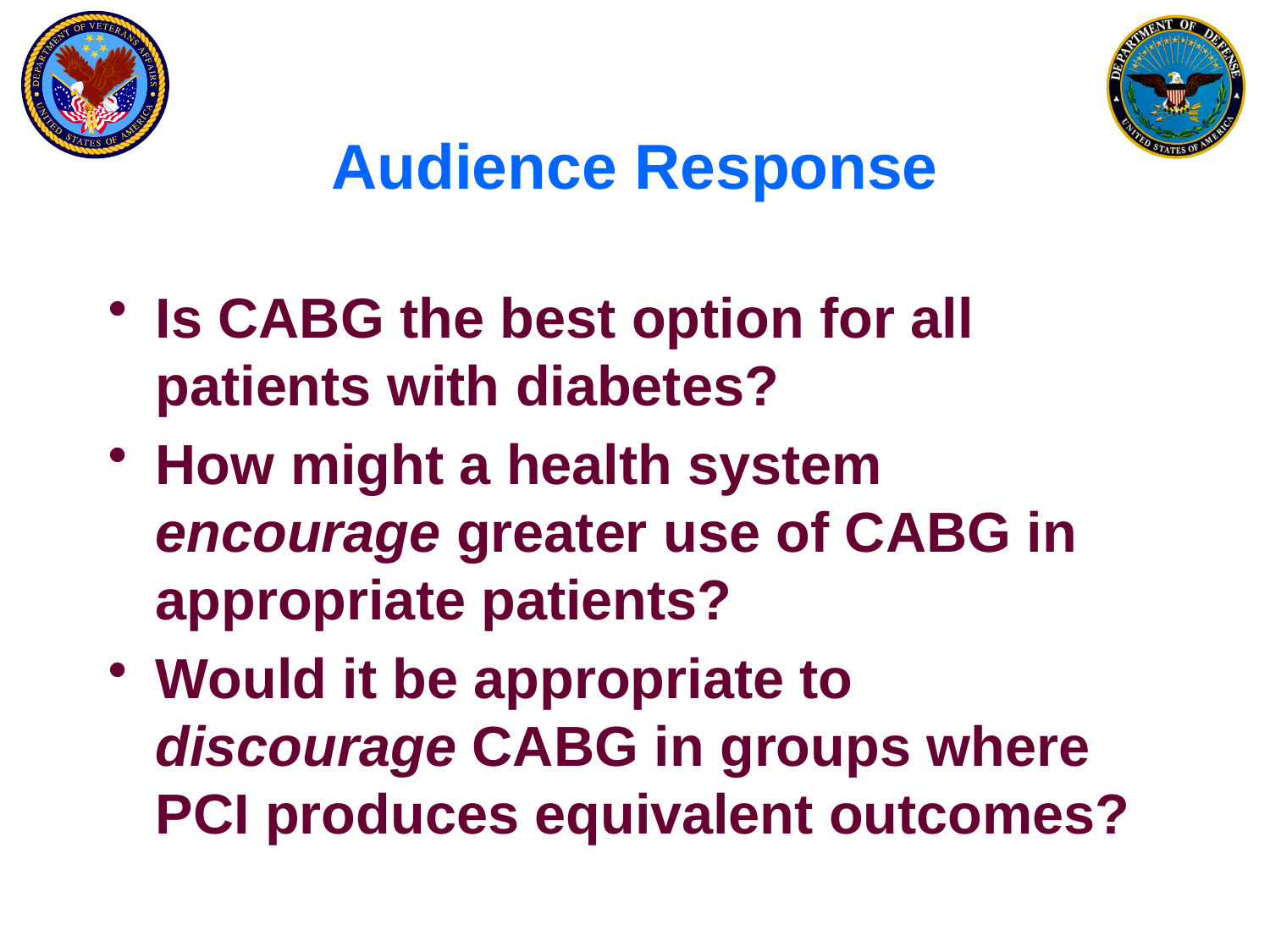

# Audience Response
Is CABG the best option for all patients with diabetes?
How might a health system encourage greater use of CABG in appropriate patients?
Would it be appropriate to discourage CABG in groups where PCI produces equivalent outcomes?